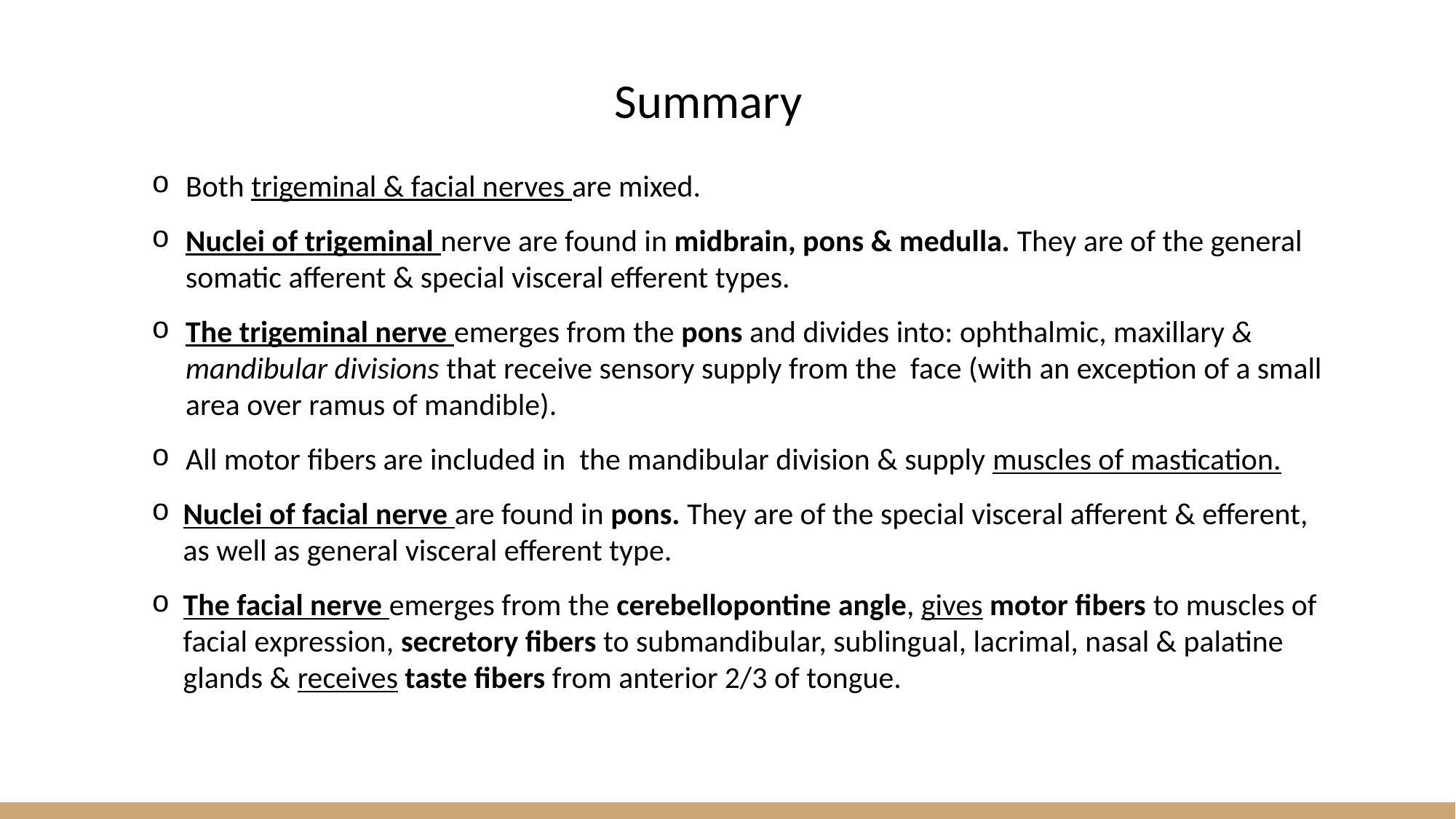

Summary
Both trigeminal & facial nerves are mixed.
Nuclei of trigeminal nerve are found in midbrain, pons & medulla. They are of the general somatic afferent & special visceral efferent types.
The trigeminal nerve emerges from the pons and divides into: ophthalmic, maxillary & mandibular divisions that receive sensory supply from the  face (with an exception of a small area over ramus of mandible).
All motor fibers are included in  the mandibular division & supply muscles of mastication.
Nuclei of facial nerve are found in pons. They are of the special visceral afferent & efferent, as well as general visceral efferent type.
The facial nerve emerges from the cerebellopontine angle, gives motor fibers to muscles of facial expression, secretory fibers to submandibular, sublingual, lacrimal, nasal & palatine glands & receives taste fibers from anterior 2/3 of tongue.